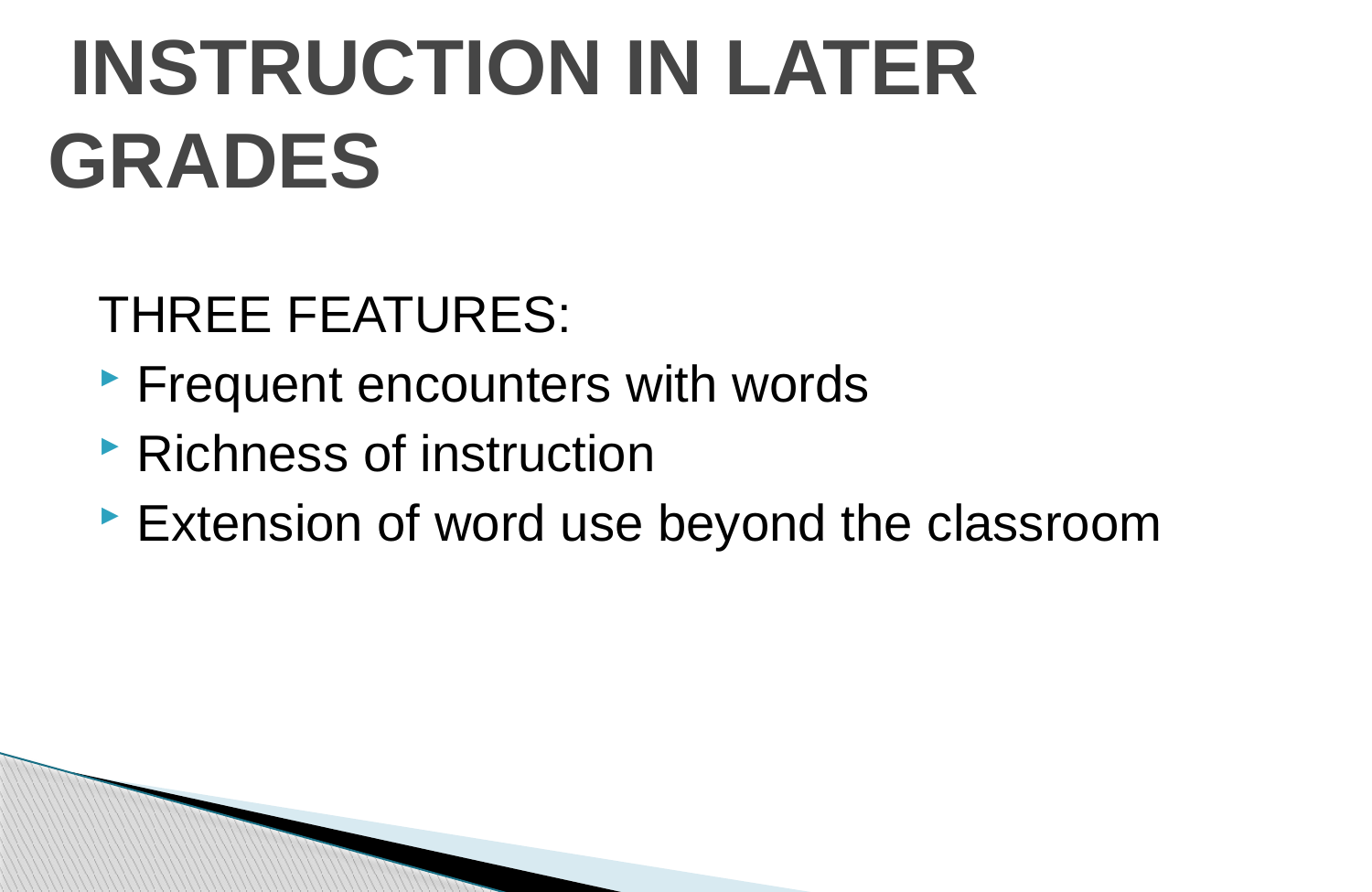

# INSTRUCTION IN LATER GRADES
THREE FEATURES:
Frequent encounters with words
Richness of instruction
Extension of word use beyond the classroom